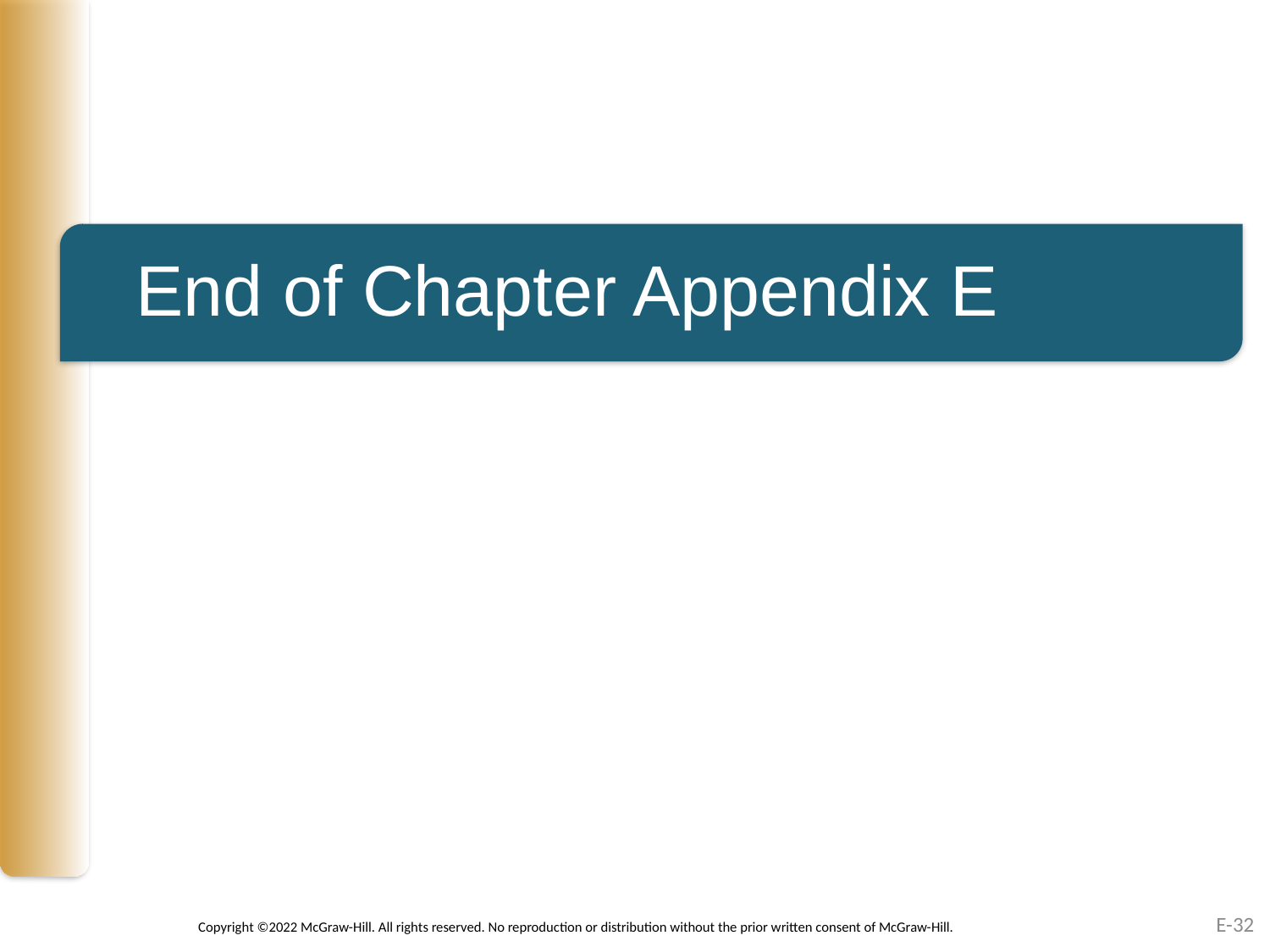

# End of Chapter Appendix E
E-32
Copyright ©2022 McGraw-Hill. All rights reserved. No reproduction or distribution without the prior written consent of McGraw-Hill.